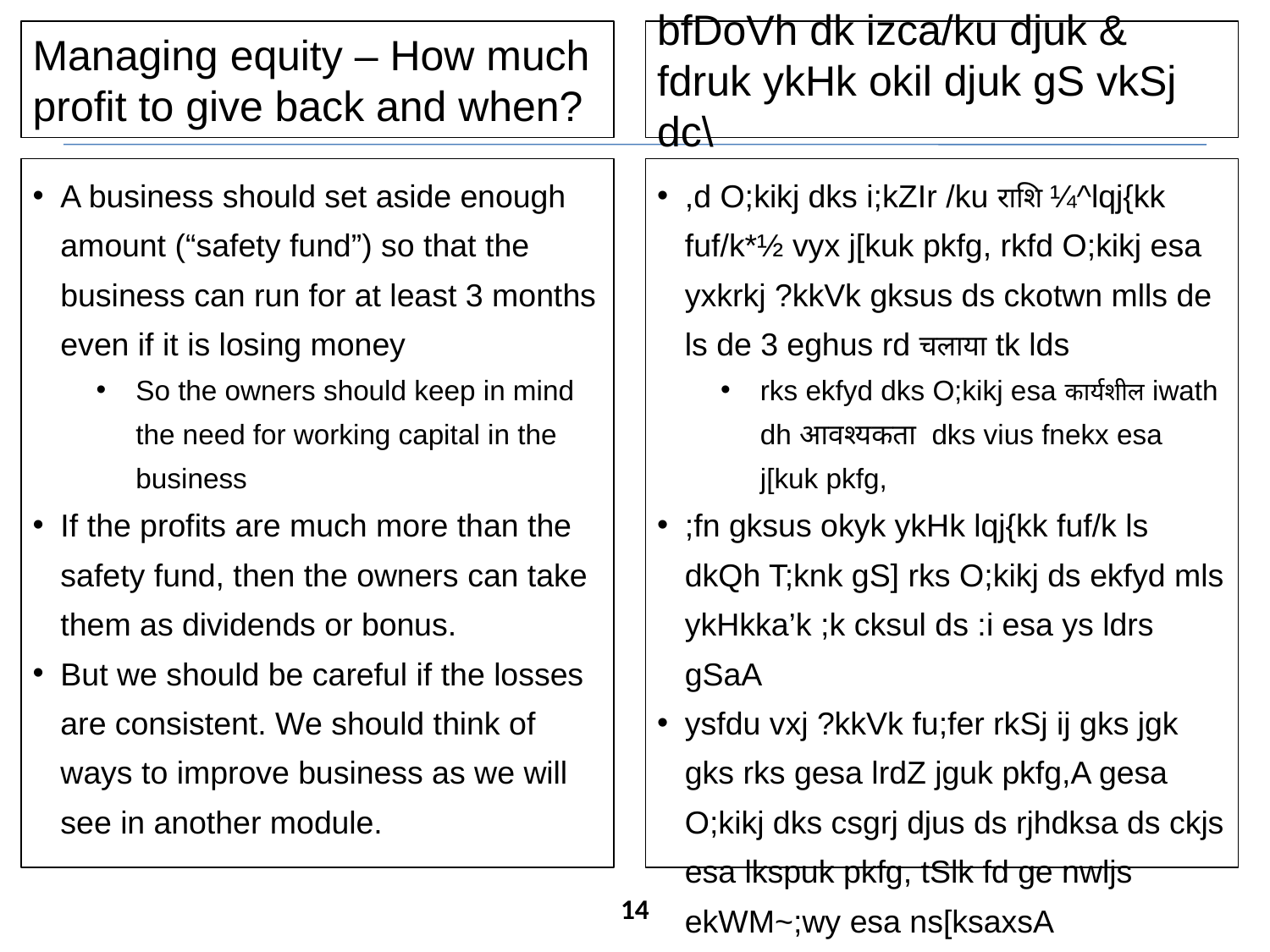

Managing equity – How much profit to give back and when?
bfDoVh dk izca/ku djuk & fdruk ykHk okil djuk gS vkSj dc\
A business should set aside enough amount (“safety fund”) so that the business can run for at least 3 months even if it is losing money
So the owners should keep in mind the need for working capital in the business
If the profits are much more than the safety fund, then the owners can take them as dividends or bonus.
But we should be careful if the losses are consistent. We should think of ways to improve business as we will see in another module.
,d O;kikj dks i;kZIr /ku राशि ¼^lqj{kk fuf/k*½ vyx j[kuk pkfg, rkfd O;kikj esa yxkrkj ?kkVk gksus ds ckotwn mlls de ls de 3 eghus rd चलाया tk lds
rks ekfyd dks O;kikj esa कार्यशील iwath dh आवश्यकता  dks vius fnekx esa j[kuk pkfg,
;fn gksus okyk ykHk lqj{kk fuf/k ls dkQh T;knk gS] rks O;kikj ds ekfyd mls ykHkka’k ;k cksul ds :i esa ys ldrs gSaA
ysfdu vxj ?kkVk fu;fer rkSj ij gks jgk gks rks gesa lrdZ jguk pkfg,A gesa O;kikj dks csgrj djus ds rjhdksa ds ckjs esa lkspuk pkfg, tSlk fd ge nwljs ekWM~;wy esa ns[ksaxsA
14